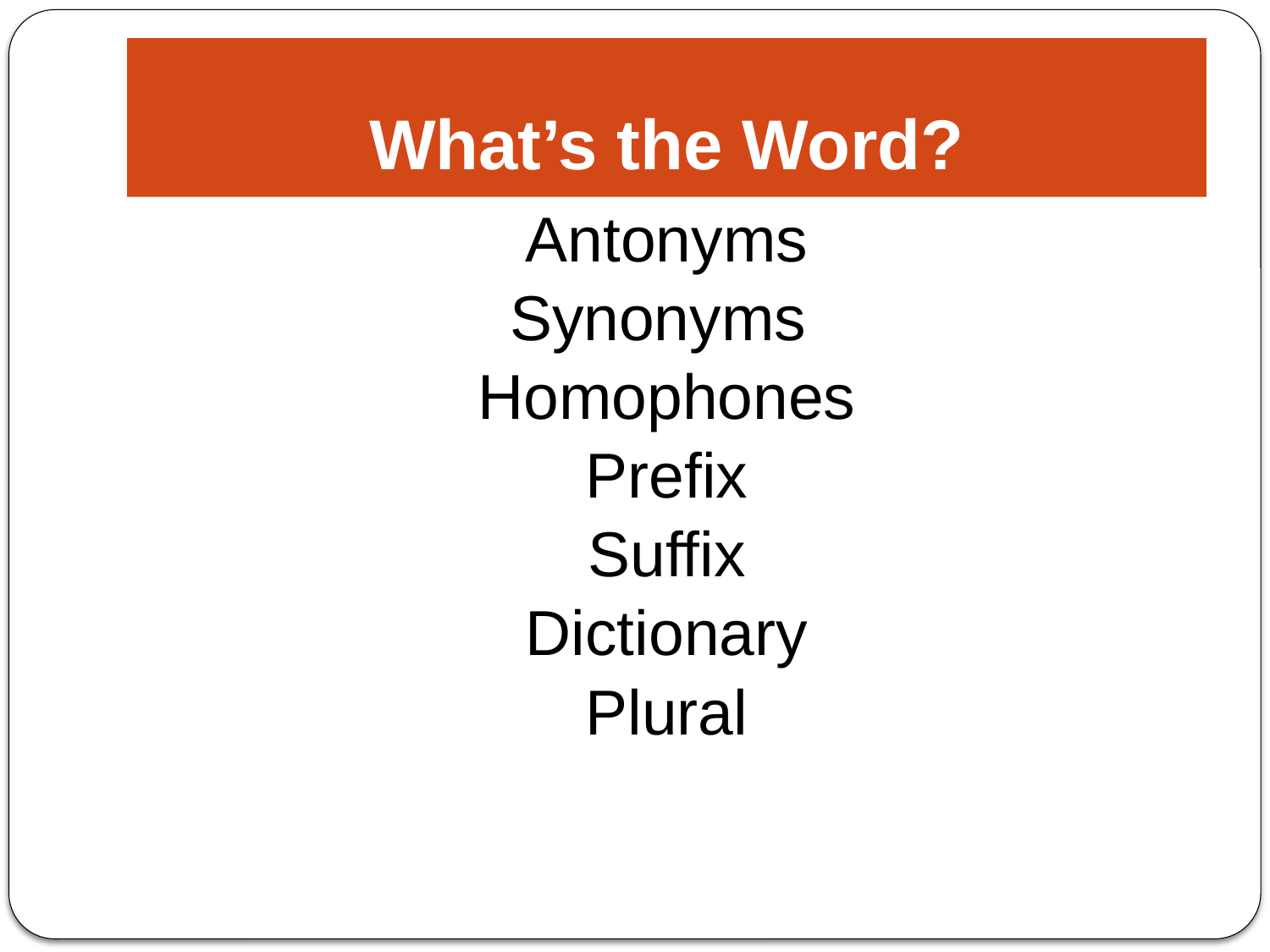

# What’s the Word?
Antonyms
Synonyms
Homophones
Prefix
Suffix
Dictionary
Plural